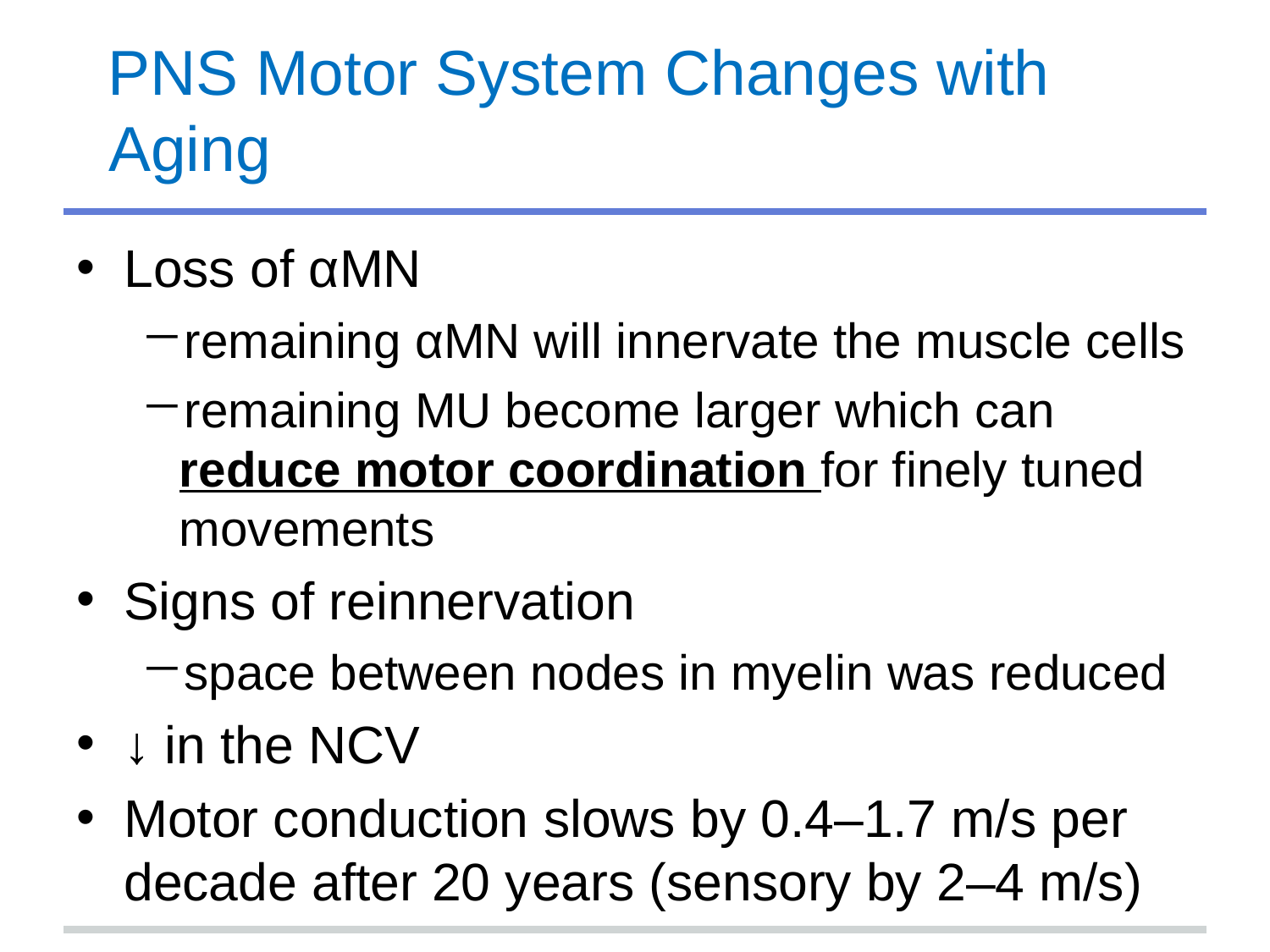

# PNS Motor System Changes with Aging
Loss of αMN
remaining αMN will innervate the muscle cells
remaining MU become larger which can reduce motor coordination for finely tuned movements
Signs of reinnervation
space between nodes in myelin was reduced
↓ in the NCV
Motor conduction slows by 0.4–1.7 m/s per decade after 20 years (sensory by 2–4 m/s)